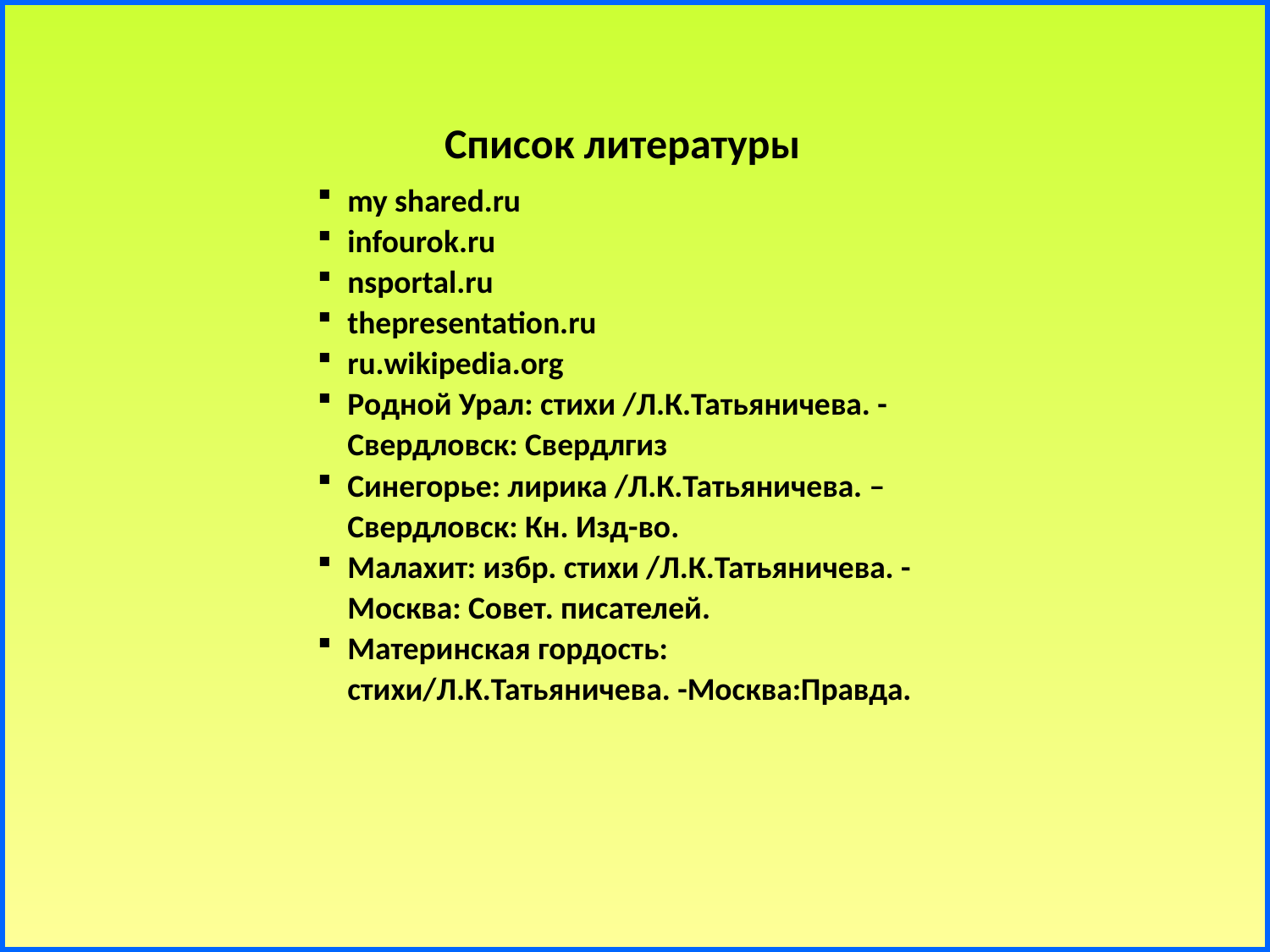

Список литературы
my shared.ru
infourok.ru
nsportal.ru
thepresentation.ru
ru.wikipedia.org
Родной Урал: стихи /Л.К.Татьяничева. -Свердловск: Свердлгиз
Синегорье: лирика /Л.К.Татьяничева. – Свердловск: Кн. Изд-во.
Малахит: избр. стихи /Л.К.Татьяничева. -Москва: Совет. писателей.
Материнская гордость: стихи/Л.К.Татьяничева. -Москва:Правда.